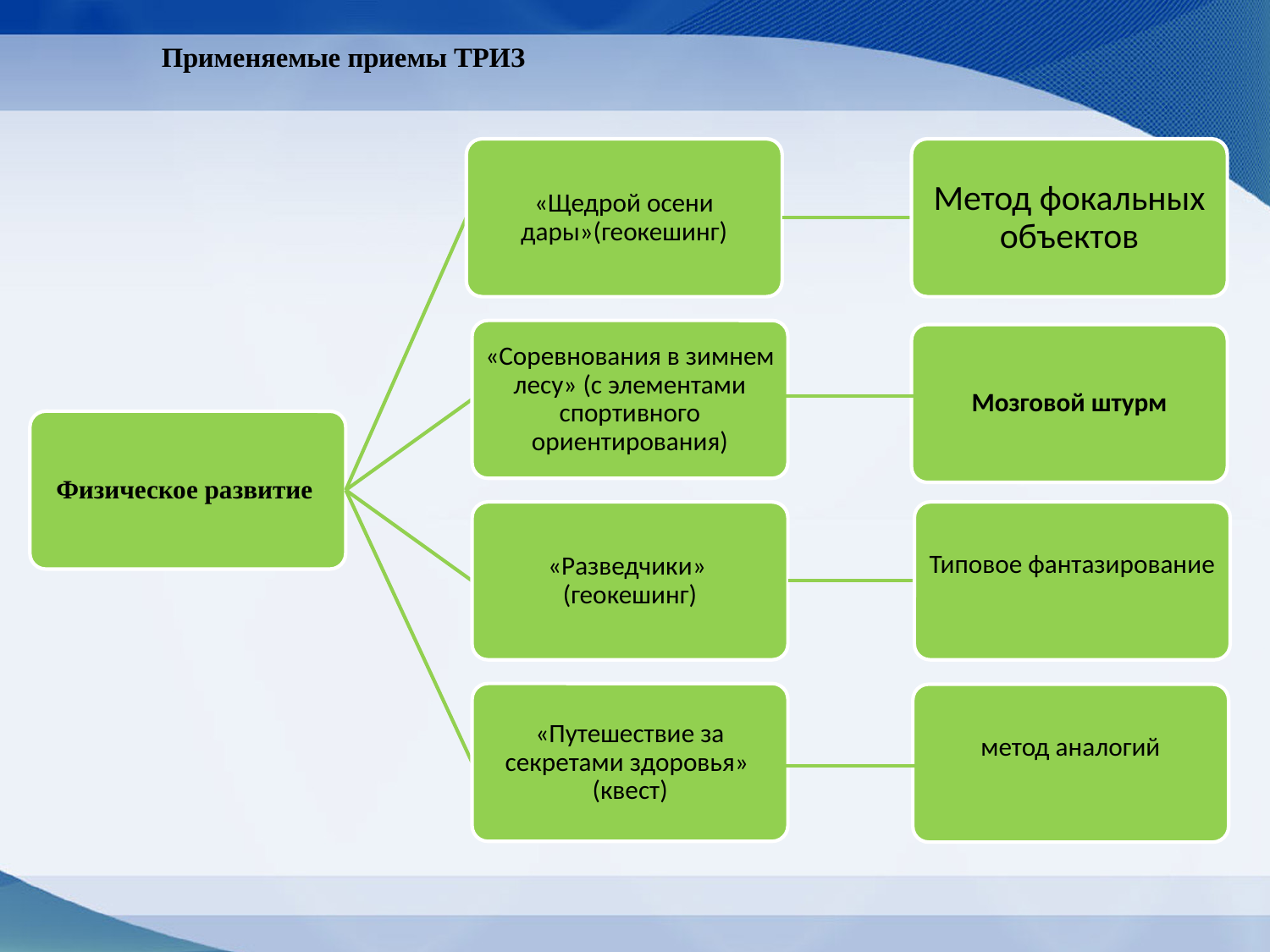

# Применяемые приемы ТРИЗ
Физическое развитие

«Щедрой осени дары»(геокешинг)

Метод фокальных объектов

«Соревнования в зимнем лесу» (с элементами спортивного ориентирования)

«Разведчики»  (геокешинг)

Типовое фантазирование

«Путешествие за секретами здоровья»  (квест)
метод аналогий
Мозговой штурм